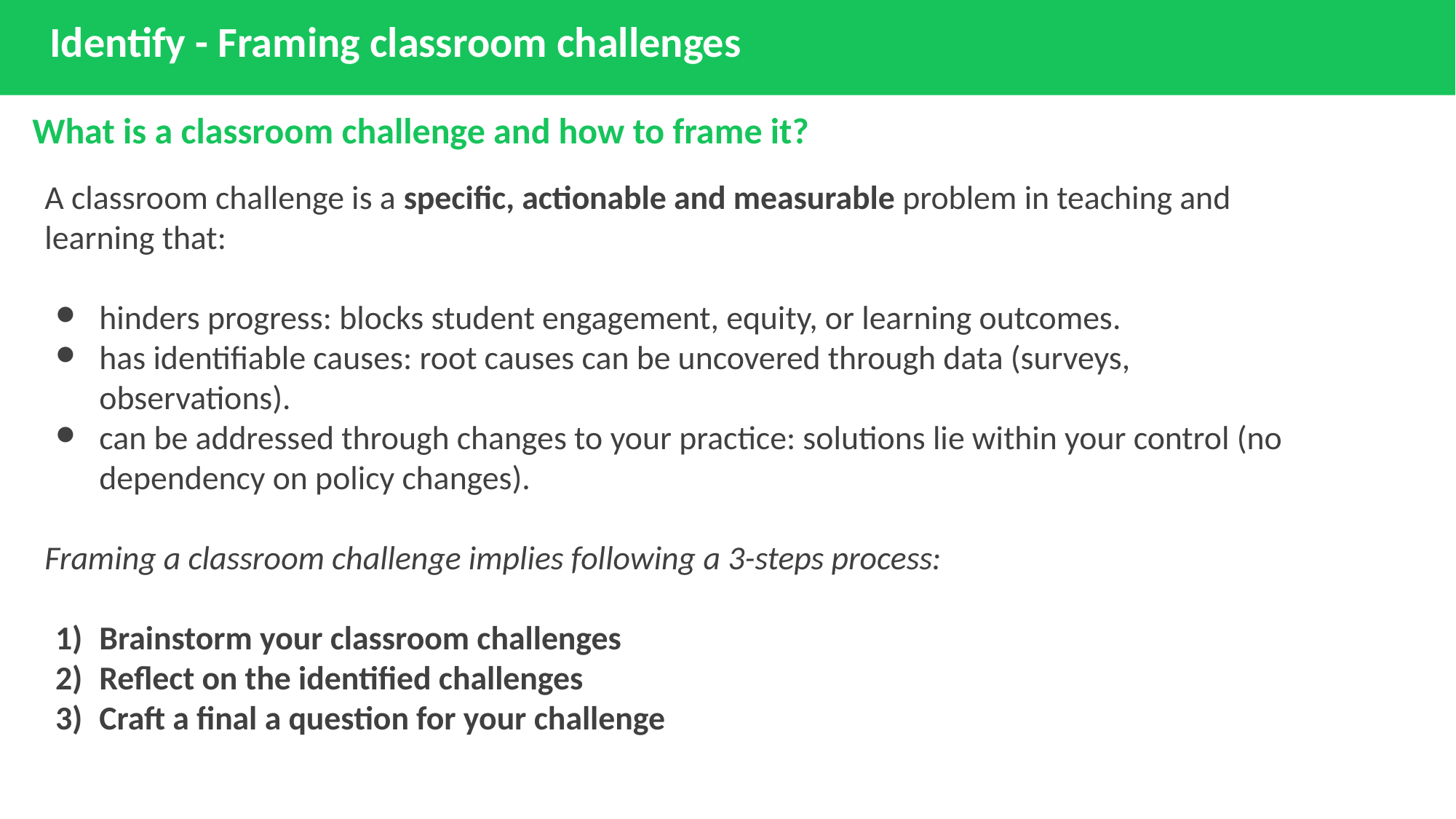

# Identify - Framing classroom challenges
What is a classroom challenge and how to frame it?
A classroom challenge is a specific, actionable and measurable problem in teaching and learning that:

hinders progress: blocks student engagement, equity, or learning outcomes.
has identifiable causes: root causes can be uncovered through data (surveys, observations).
can be addressed through changes to your practice: solutions lie within your control (no dependency on policy changes).

Framing a classroom challenge implies following a 3-steps process:

Brainstorm your classroom challenges
Reflect on the identified challenges
Craft a final a question for your challenge